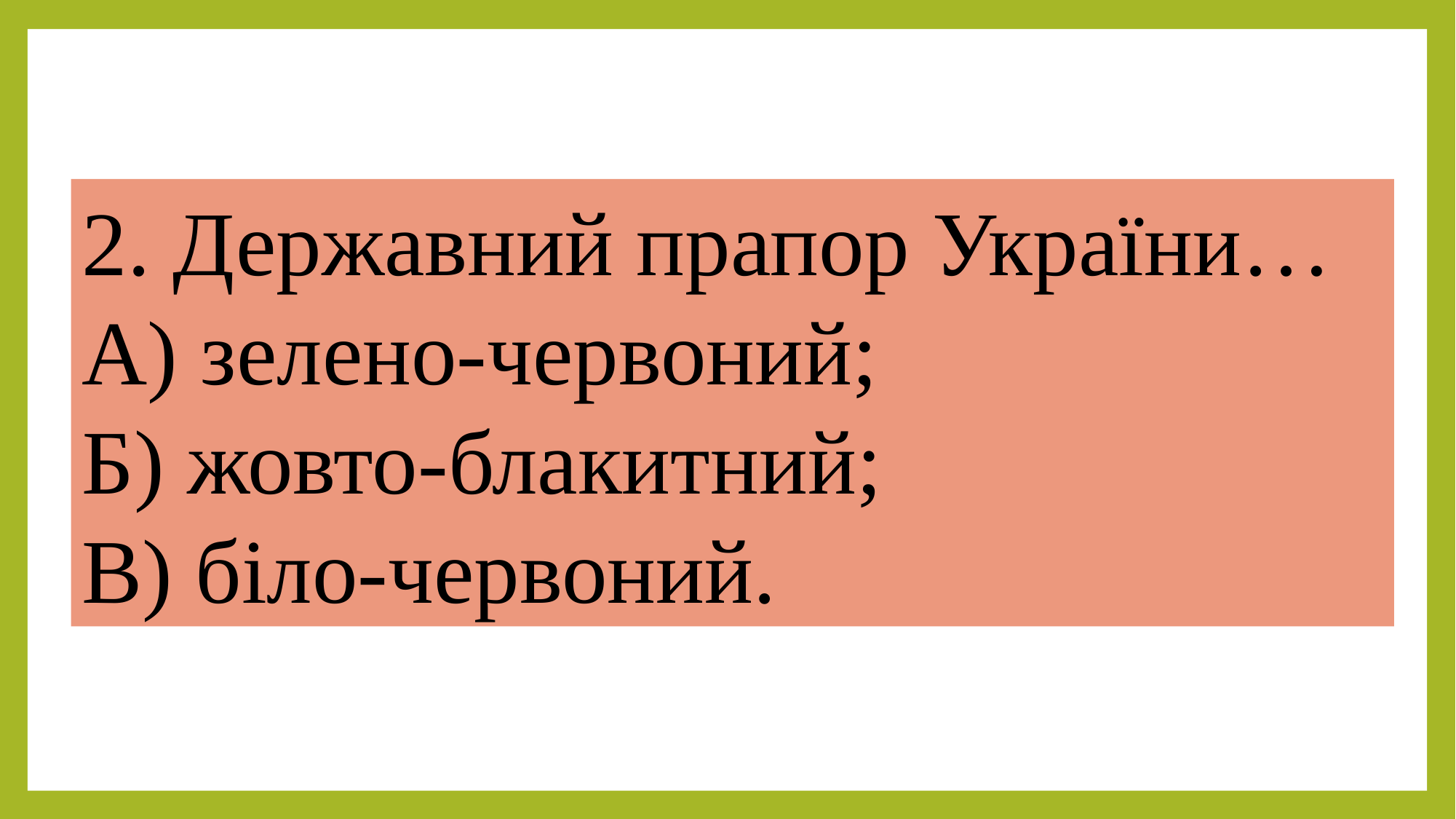

2. Державний прапор України…
А) зелено-червоний;
Б) жовто-блакитний;
В) біло-червоний.